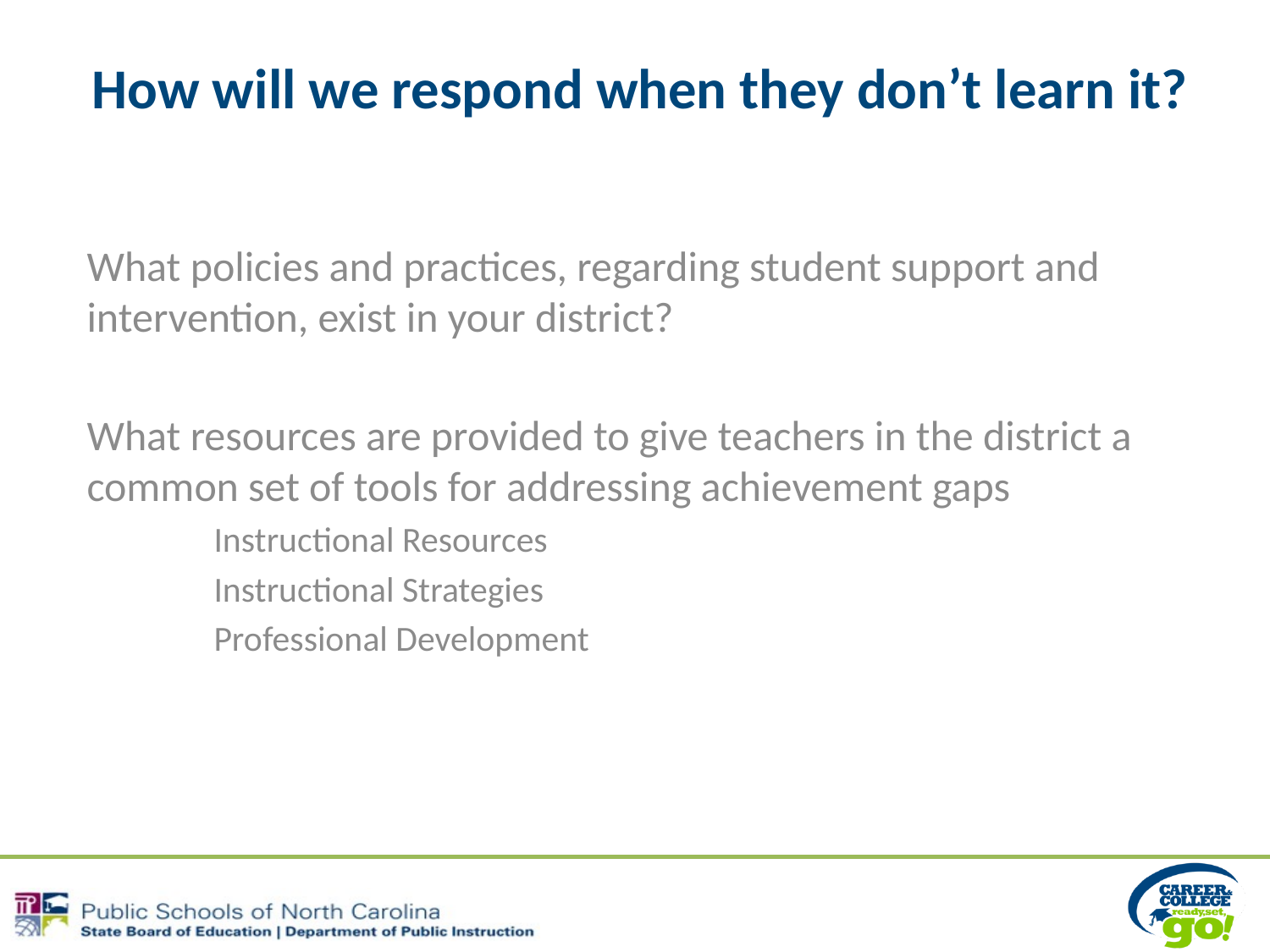

# How will we respond when they don’t learn it?
What policies and practices, regarding student support and intervention, exist in your district?

What resources are provided to give teachers in the district a common set of tools for addressing achievement gaps
Instructional Resources
Instructional Strategies
Professional Development